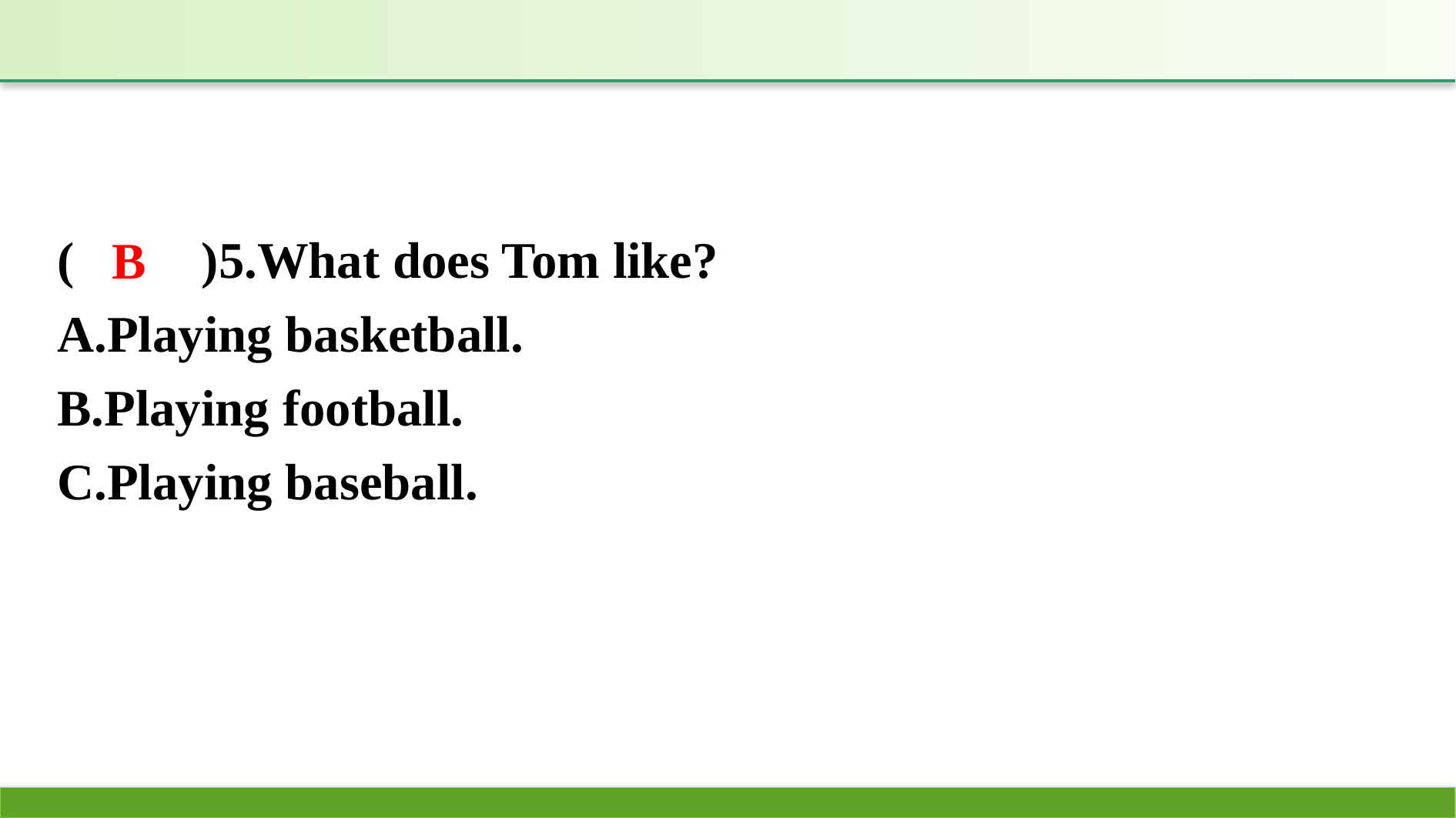

(　　)5.What does Tom like?
A.Playing basketball.
B.Playing football.
C.Playing baseball.
B